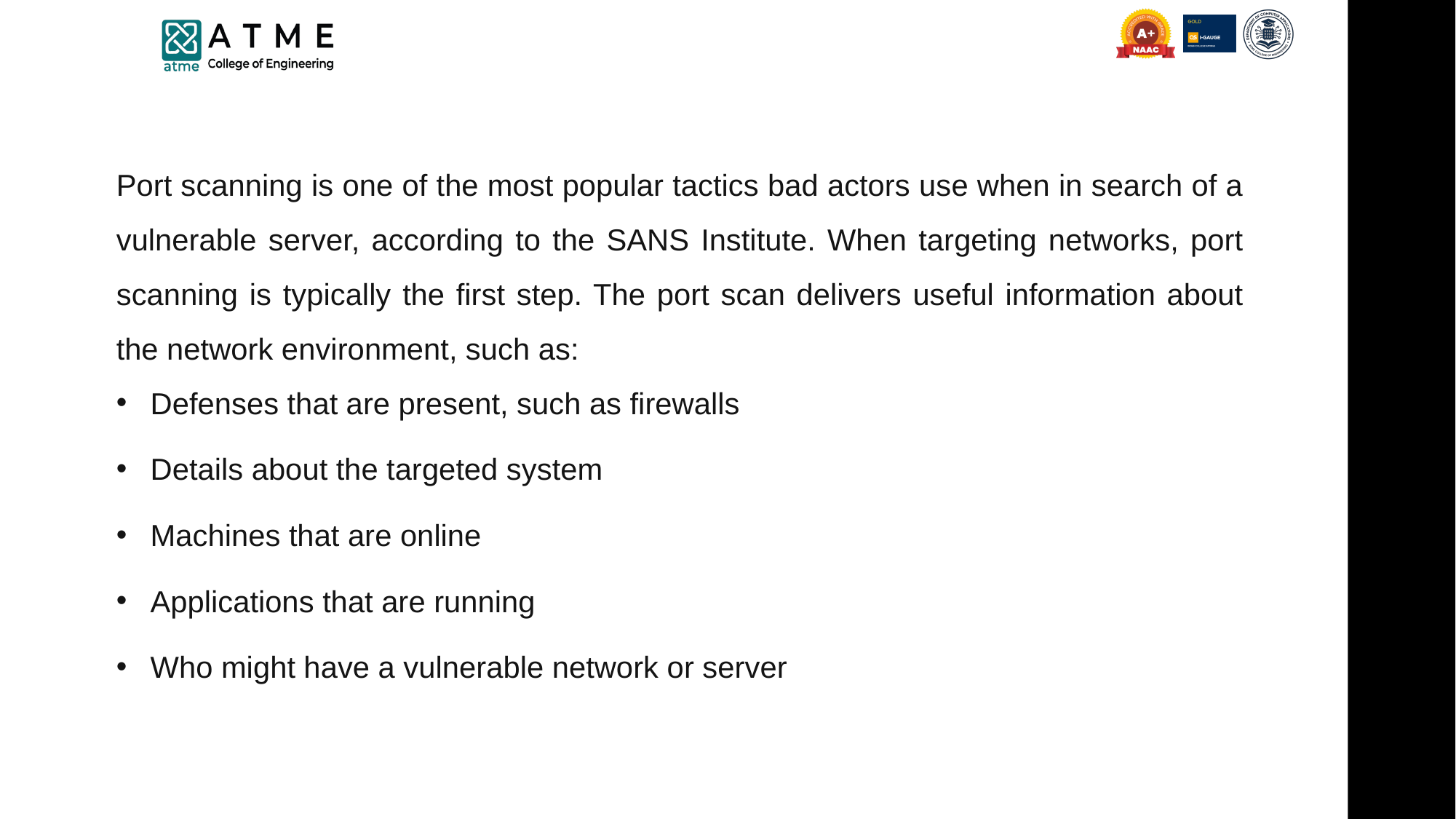

Port scanning is one of the most popular tactics bad actors use when in search of a vulnerable server, according to the SANS Institute. When targeting networks, port scanning is typically the first step. The port scan delivers useful information about the network environment, such as:
Defenses that are present, such as firewalls
Details about the targeted system
Machines that are online
Applications that are running
Who might have a vulnerable network or server